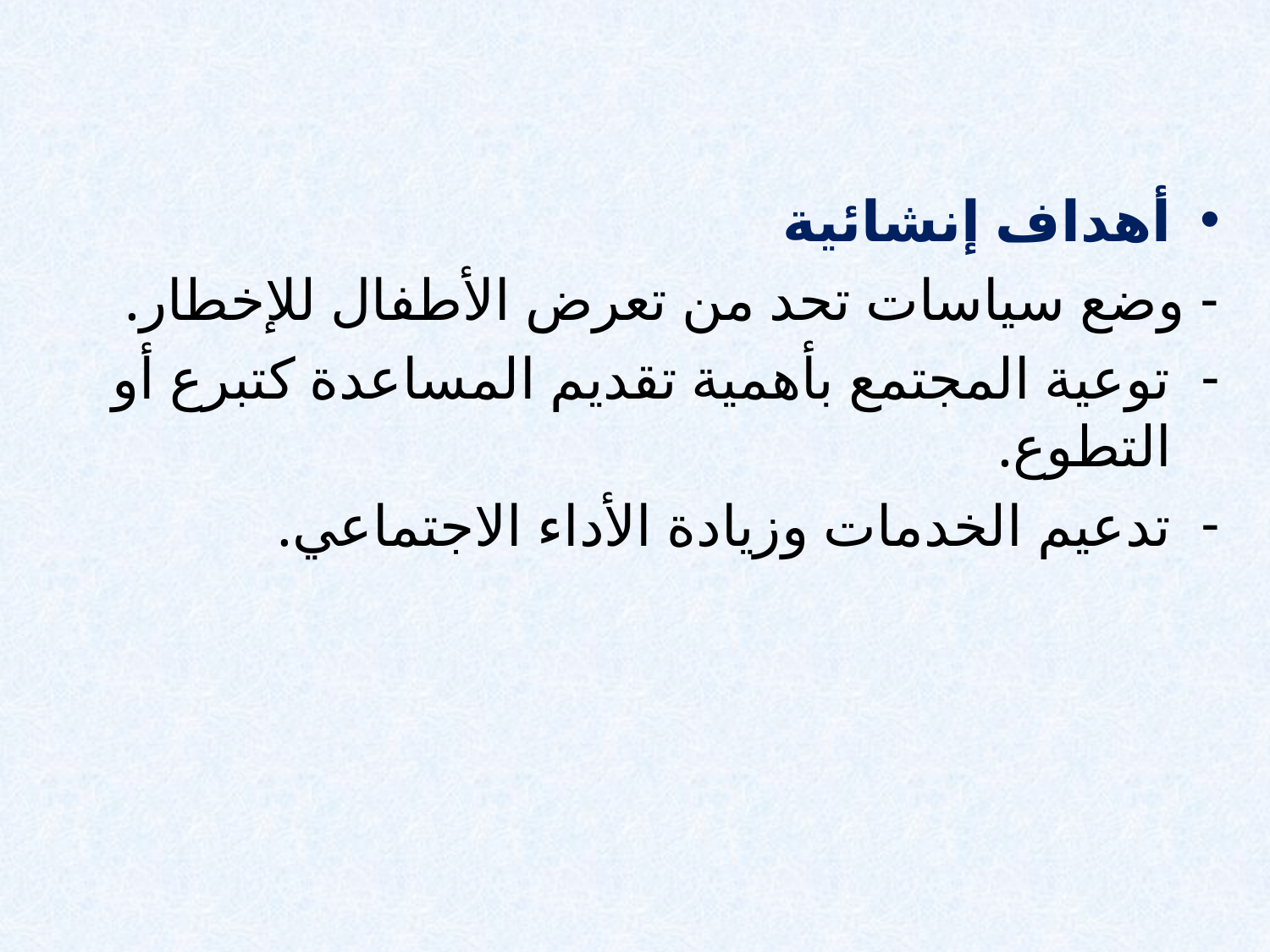

أهداف إنشائية
- وضع سياسات تحد من تعرض الأطفال للإخطار.
توعية المجتمع بأهمية تقديم المساعدة كتبرع أو التطوع.
تدعيم الخدمات وزيادة الأداء الاجتماعي.